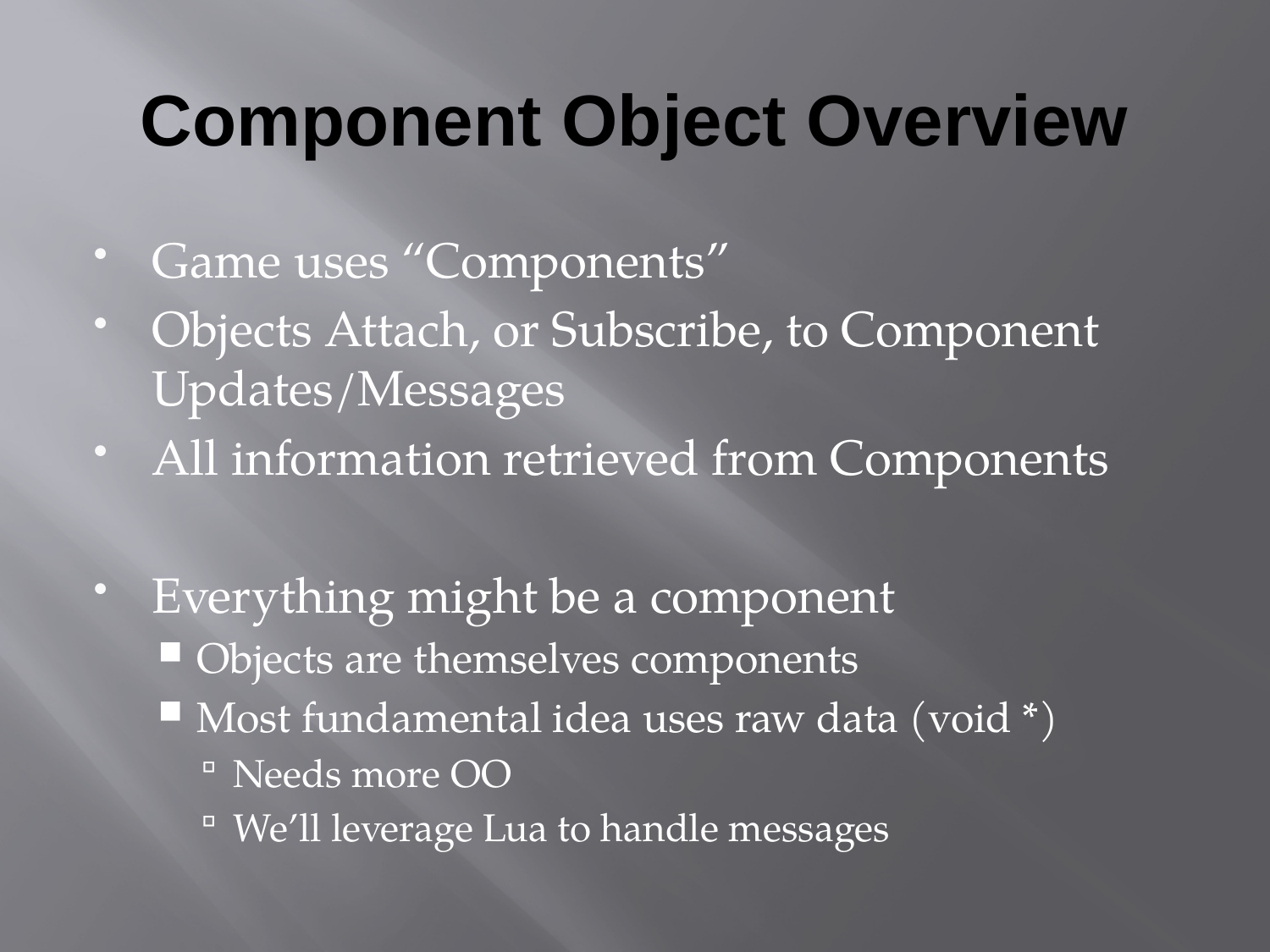

# Component Object Overview
Game uses “Components”
Objects Attach, or Subscribe, to Component Updates/Messages
All information retrieved from Components

Everything might be a component
Objects are themselves components
Most fundamental idea uses raw data (void *)
Needs more OO
We’ll leverage Lua to handle messages